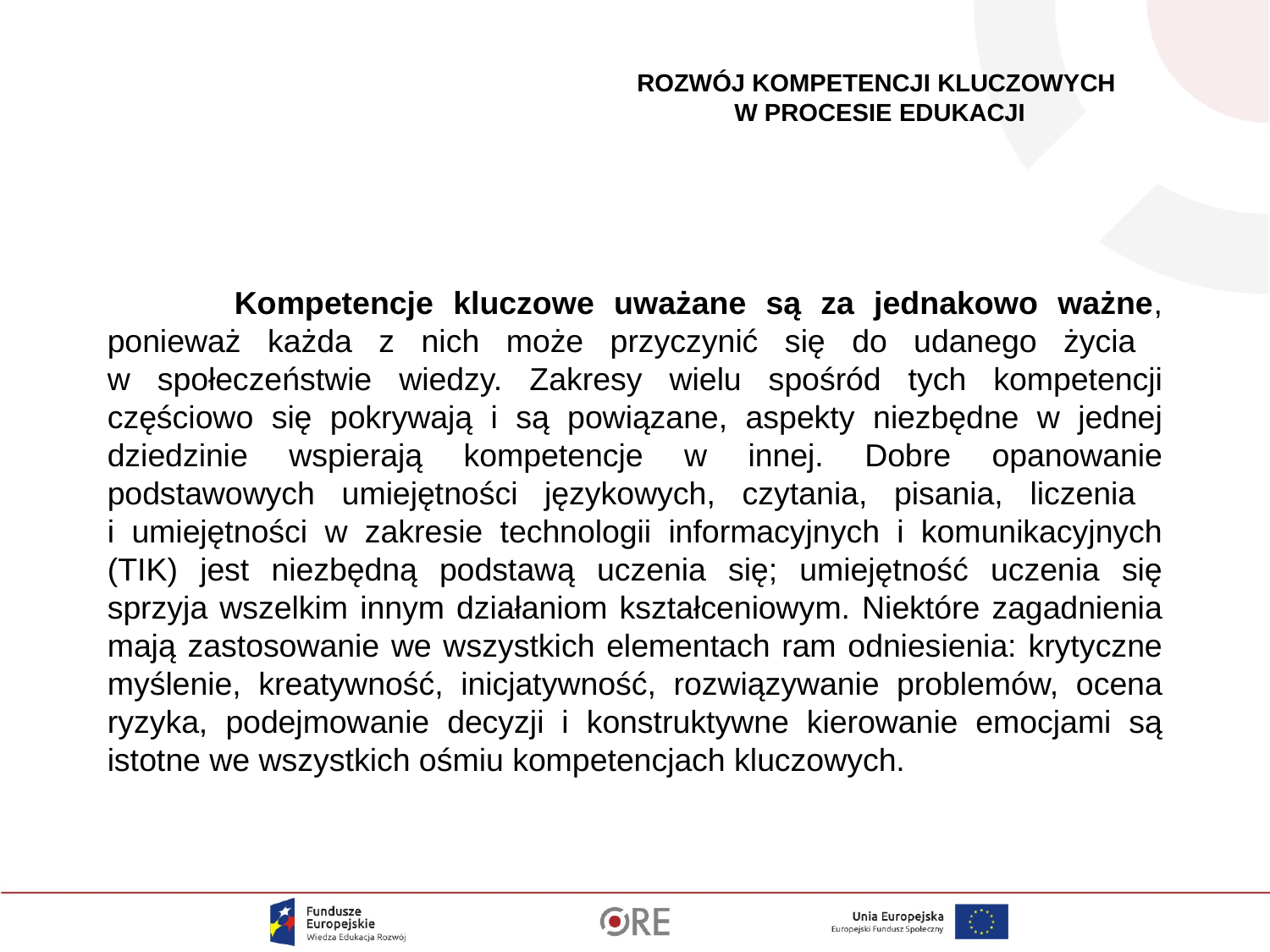

ROZWÓJ KOMPETENCJI KLUCZOWYCH
W PROCESIE EDUKACJI
	Kompetencje kluczowe uważane są za jednakowo ważne, ponieważ każda z nich może przyczynić się do udanego życia
w społeczeństwie wiedzy. Zakresy wielu spośród tych kompetencji częściowo się pokrywają i są powiązane, aspekty niezbędne w jednej dziedzinie wspierają kompetencje w innej. Dobre opanowanie podstawowych umiejętności językowych, czytania, pisania, liczenia
i umiejętności w zakresie technologii informacyjnych i komunikacyjnych (TIK) jest niezbędną podstawą uczenia się; umiejętność uczenia się sprzyja wszelkim innym działaniom kształceniowym. Niektóre zagadnienia mają zastosowanie we wszystkich elementach ram odniesienia: krytyczne myślenie, kreatywność, inicjatywność, rozwiązywanie problemów, ocena ryzyka, podejmowanie decyzji i konstruktywne kierowanie emocjami są istotne we wszystkich ośmiu kompetencjach kluczowych.